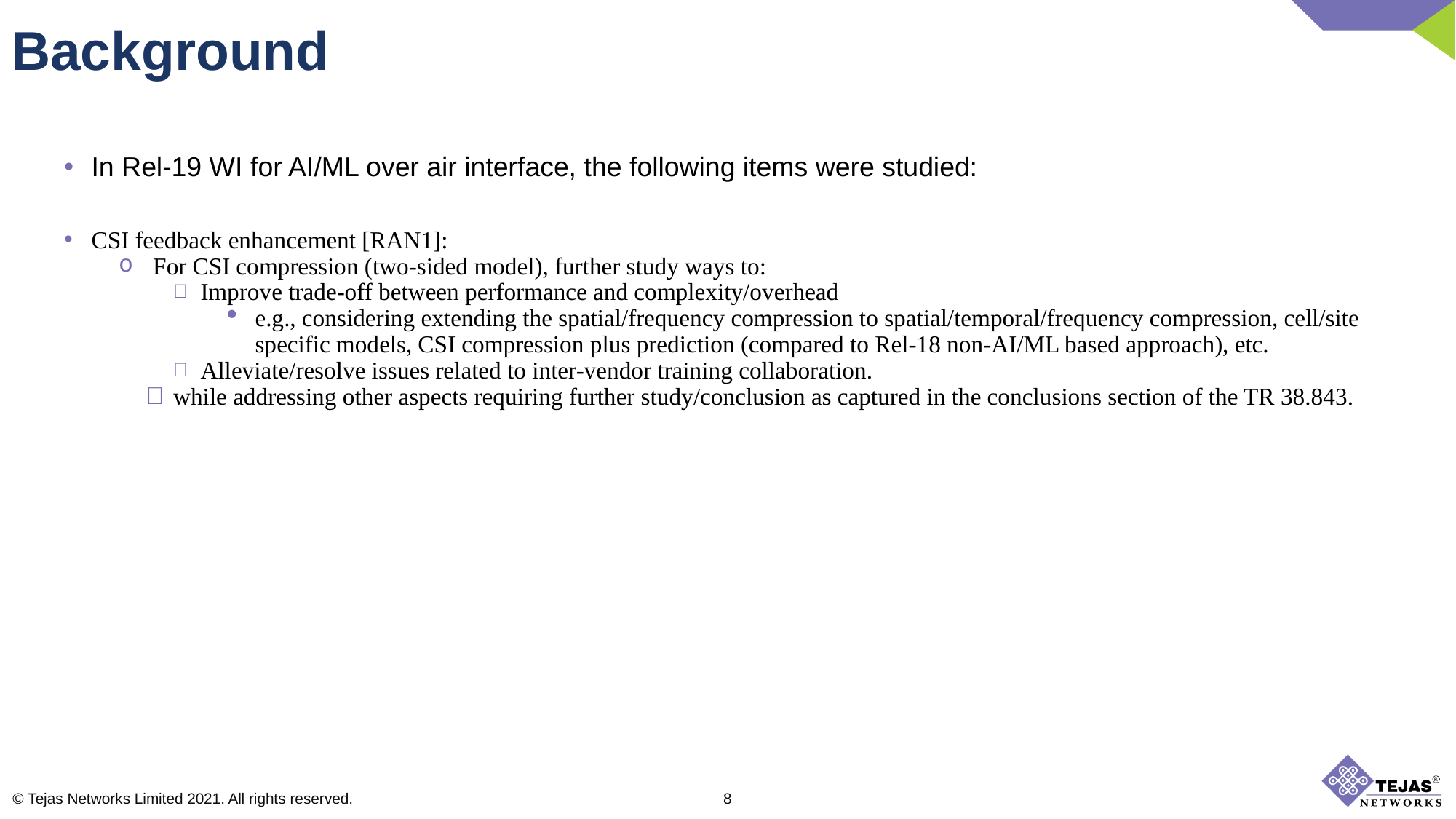

Background
In Rel-19 WI for AI/ML over air interface, the following items were studied:

CSI feedback enhancement [RAN1]:
For CSI compression (two-sided model), further study ways to:
Improve trade-off between performance and complexity/overhead
e.g., considering extending the spatial/frequency compression to spatial/temporal/frequency compression, cell/site specific models, CSI compression plus prediction (compared to Rel-18 non-AI/ML based approach), etc.
Alleviate/resolve issues related to inter-vendor training collaboration.
while addressing other aspects requiring further study/conclusion as captured in the conclusions section of the TR 38.843.